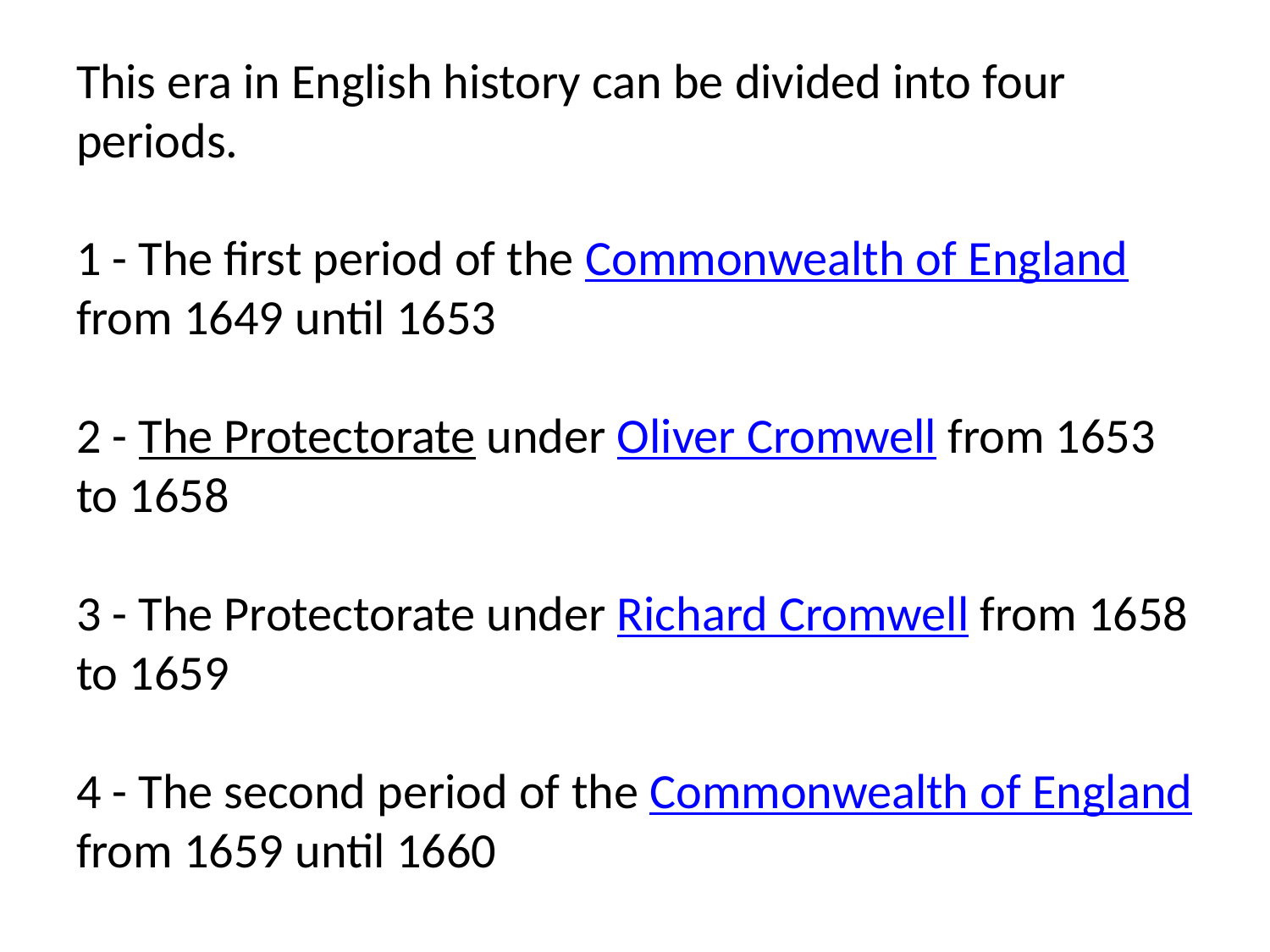

# This era in English history can be divided into four periods. 1 - The first period of the Commonwealth of England from 1649 until 1653 2 - The Protectorate under Oliver Cromwell from 1653 to 1658 3 - The Protectorate under Richard Cromwell from 1658 to 1659 4 - The second period of the Commonwealth of England from 1659 until 1660